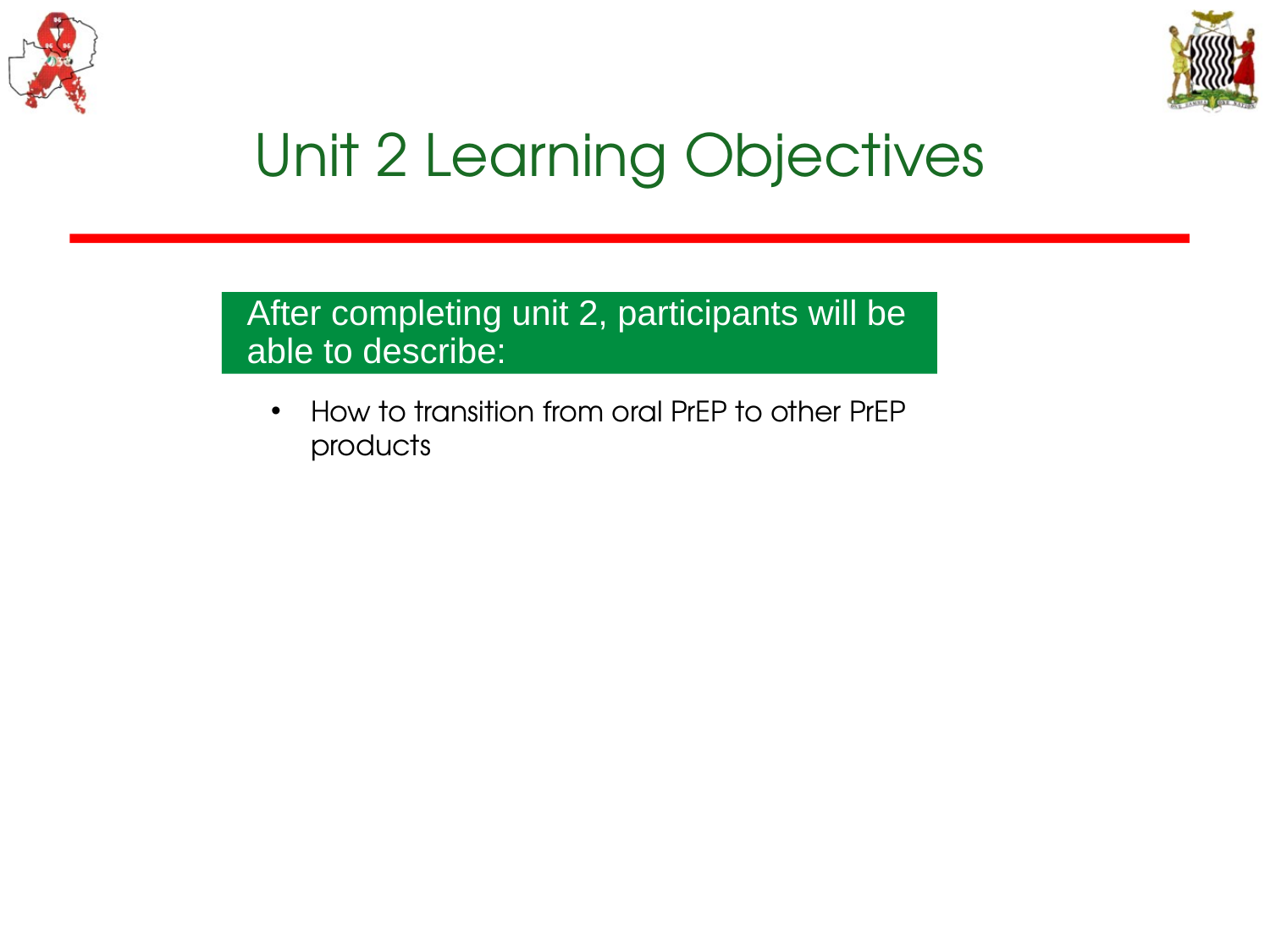

# Unit 2 Learning Objectives
After completing unit 2, participants will be able to describe:​

How to transition from oral PrEP to other PrEP products